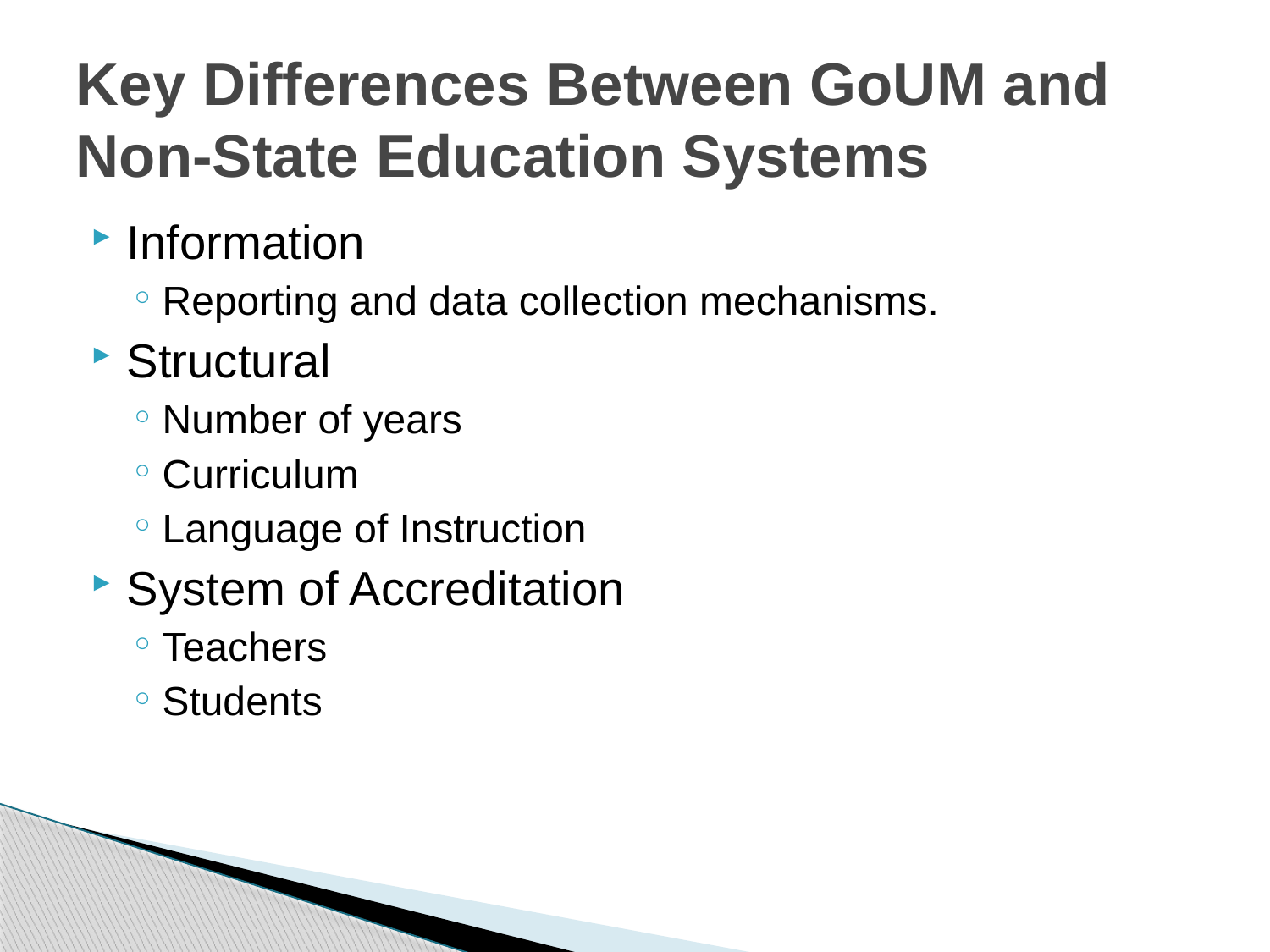

# Key Differences Between GoUM and Non-State Education Systems
Information
Reporting and data collection mechanisms.
Structural
Number of years
Curriculum
Language of Instruction
System of Accreditation
Teachers
Students